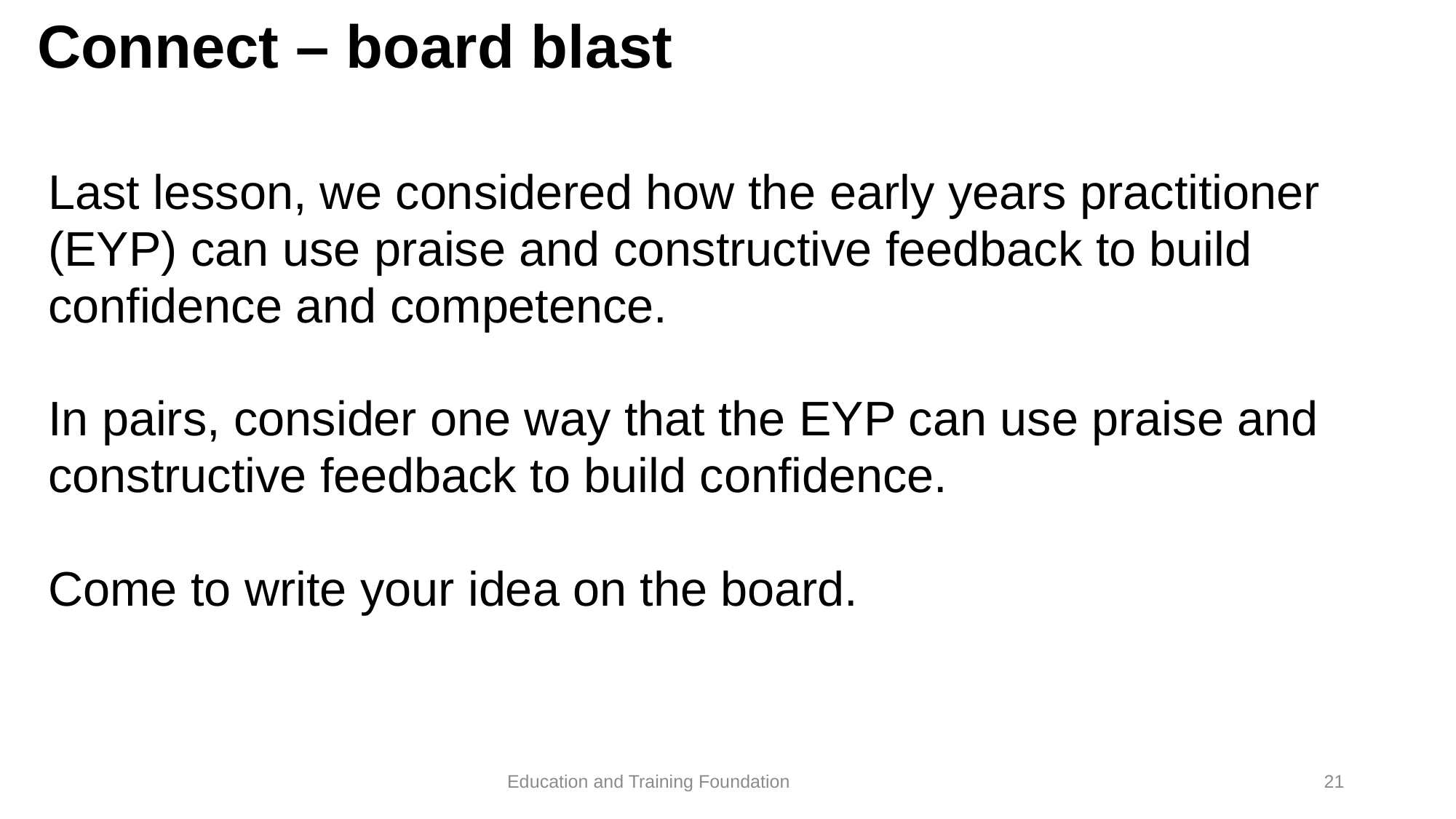

# Connect – board blast
Last lesson, we considered how the early years practitioner (EYP) can use praise and constructive feedback to build confidence and competence.

In pairs, consider one way that the EYP can use praise and constructive feedback to build confidence.

Come to write your idea on the board.

21
Education and Training Foundation